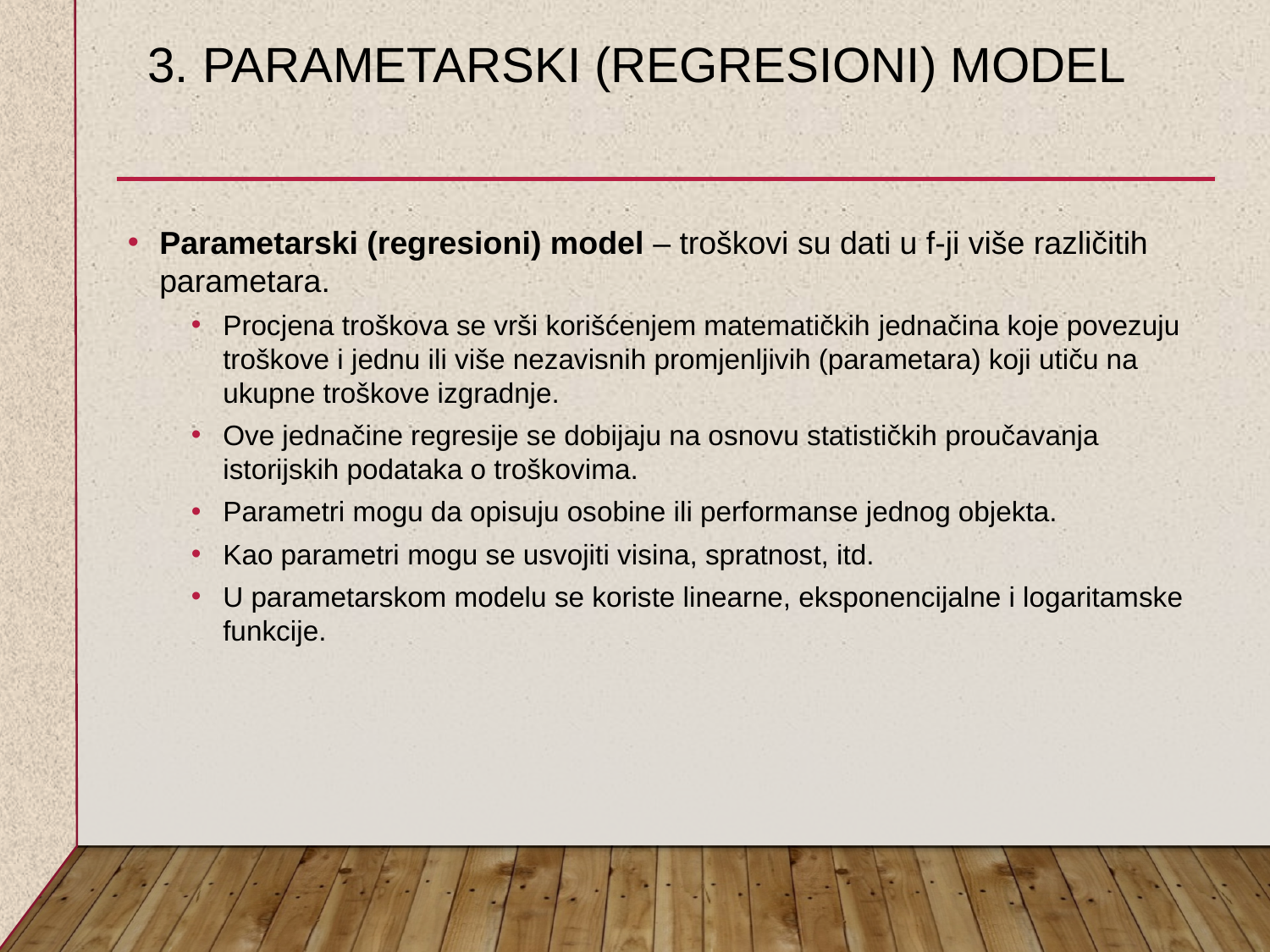

# 3. Parametarski (regresioni) model
Parametarski (regresioni) model – troškovi su dati u f-ji više različitih parametara.
Procjena troškova se vrši korišćenjem matematičkih jednačina koje povezuju troškove i jednu ili više nezavisnih promjenljivih (parametara) koji utiču na ukupne troškove izgradnje.
Ove jednačine regresije se dobijaju na osnovu statističkih proučavanja istorijskih podataka o troškovima.
Parametri mogu da opisuju osobine ili performanse jednog objekta.
Kao parametri mogu se usvojiti visina, spratnost, itd.
U parametarskom modelu se koriste linearne, eksponencijalne i logaritamske funkcije.